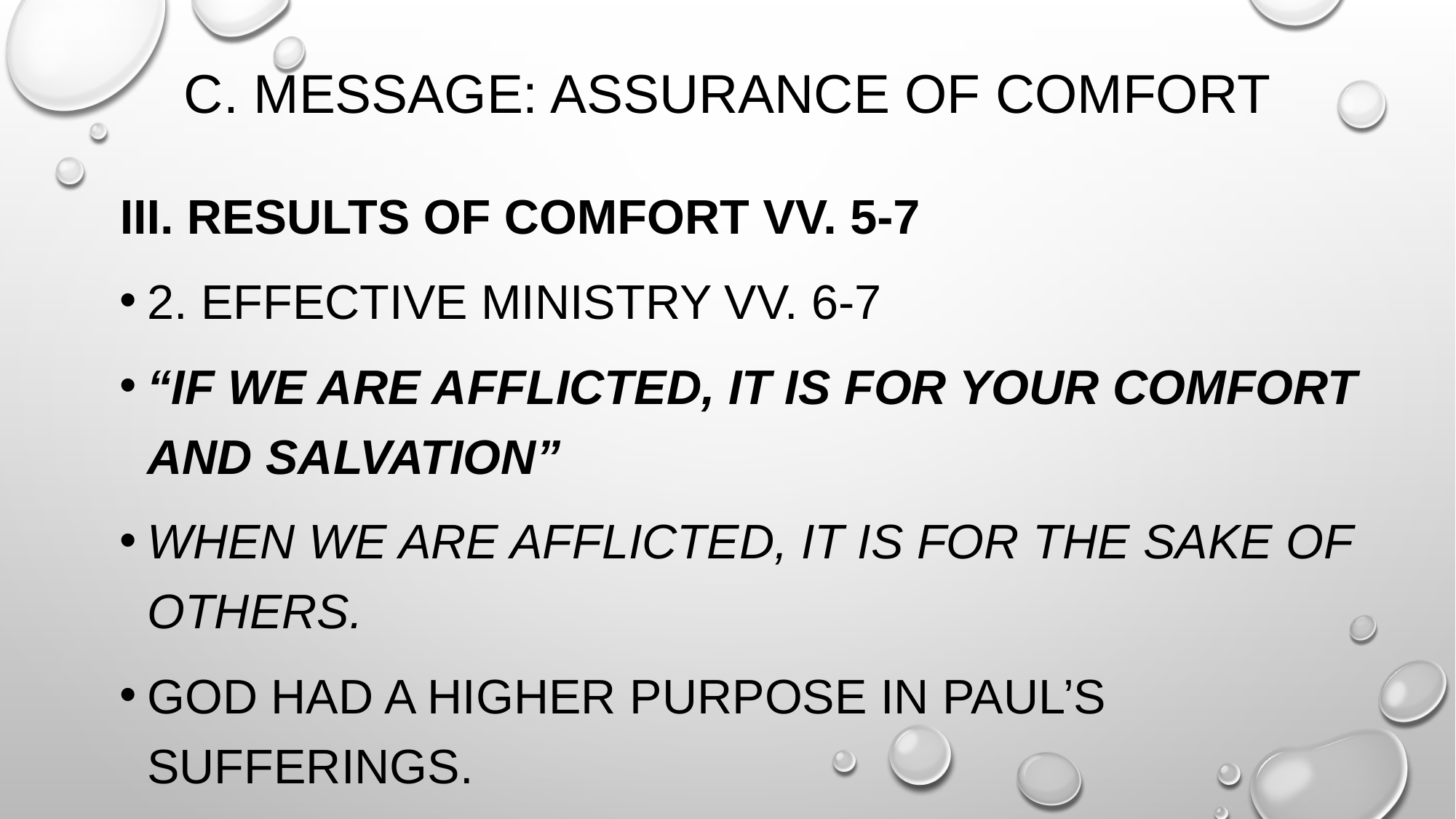

# c. message: assurance of comfort
III. results of comfort vv. 5-7
2. effective ministry vv. 6-7
“If we are afflicted, it is for your comfort and salvation”
When we are afflicted, it is for the sake of others.
God had a higher purpose in paul’s sufferings.
He brought comfort and salvation to others through Paul’s sufferings.